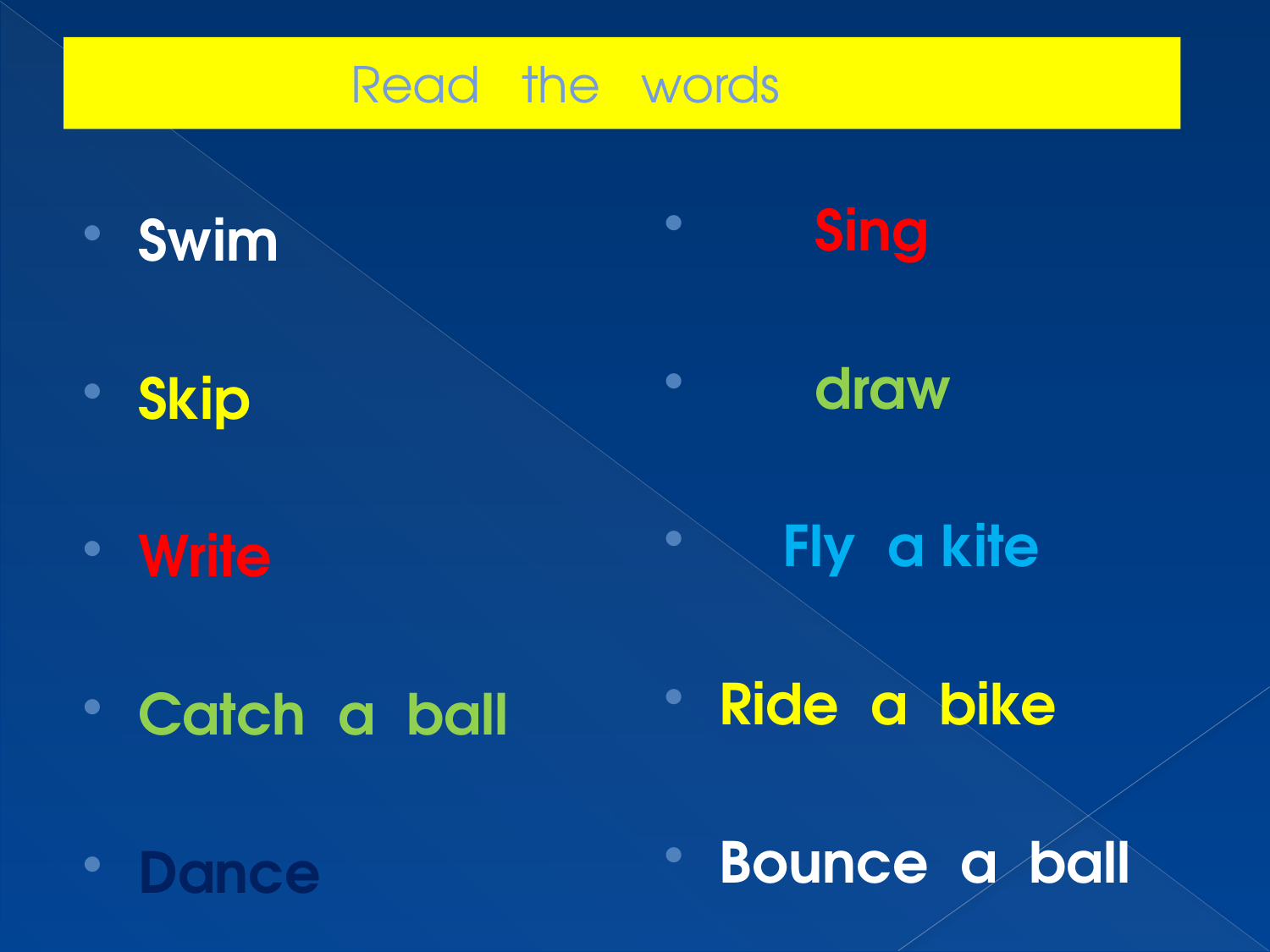

# Read   the   words
      Sing

      draw

    Fly  a kite

Ride  a  bike

Bounce  a  ball
Swim

Skip

Write

Catch  a  ball

Dance